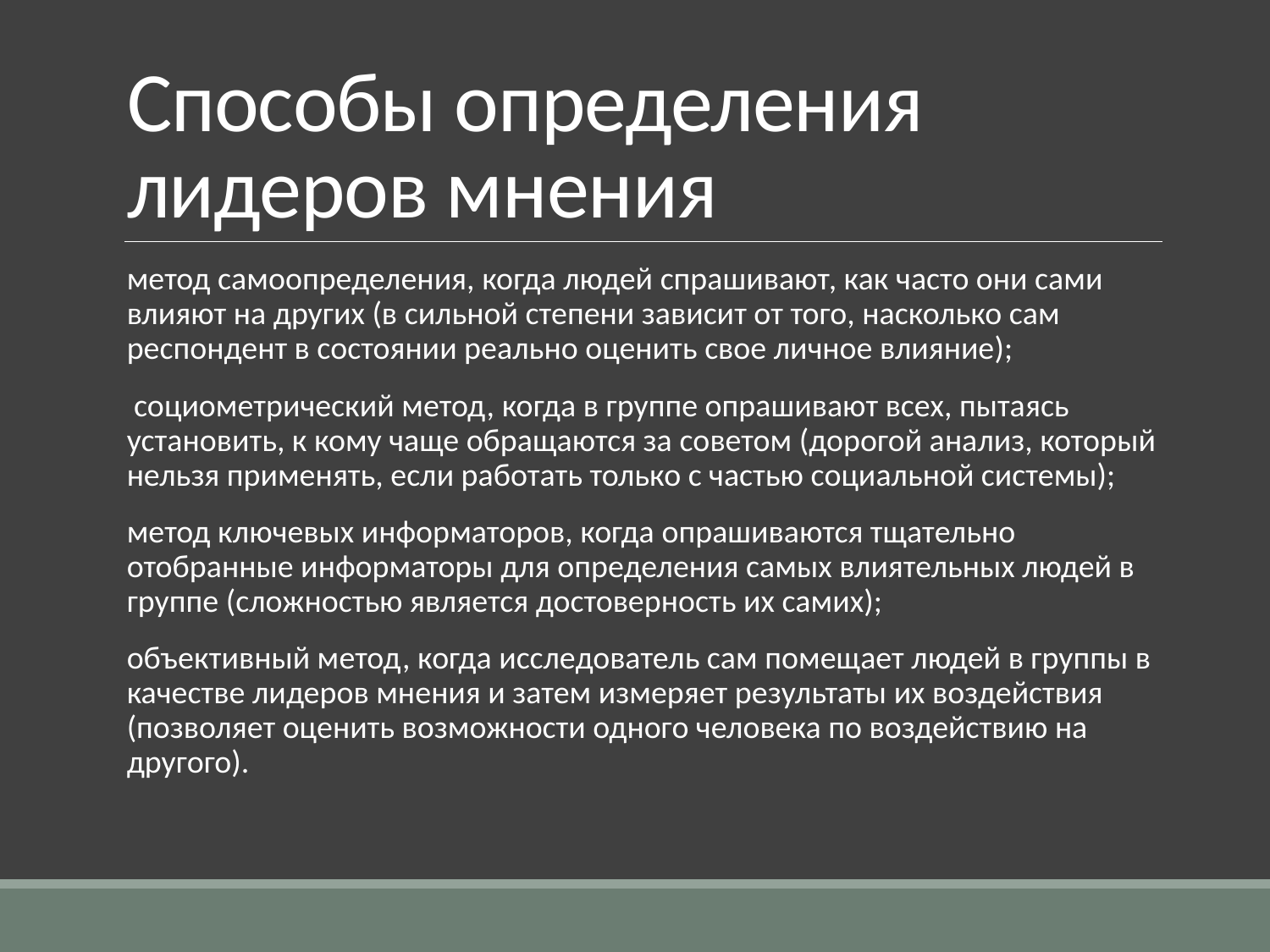

# Способы определения лидеров мнения
метод самоопределения, когда людей спрашивают, как часто они сами влияют на других (в сильной степени зависит от того, насколько сам респондент в состоянии реально оценить свое личное влияние);
 социометрический метод, когда в группе опрашивают всех, пытаясь установить, к кому чаще обращаются за советом (дорогой анализ, который нельзя применять, если работать только с частью социальной системы);
метод ключевых информаторов, когда опрашиваются тщательно отобранные информаторы для определения самых влиятельных людей в группе (сложностью является достоверность их самих);
объективный метод, когда исследователь сам помещает людей в группы в качестве лидеров мнения и затем измеряет результаты их воздействия (позволяет оценить возможности одного человека по воздействию на другого).